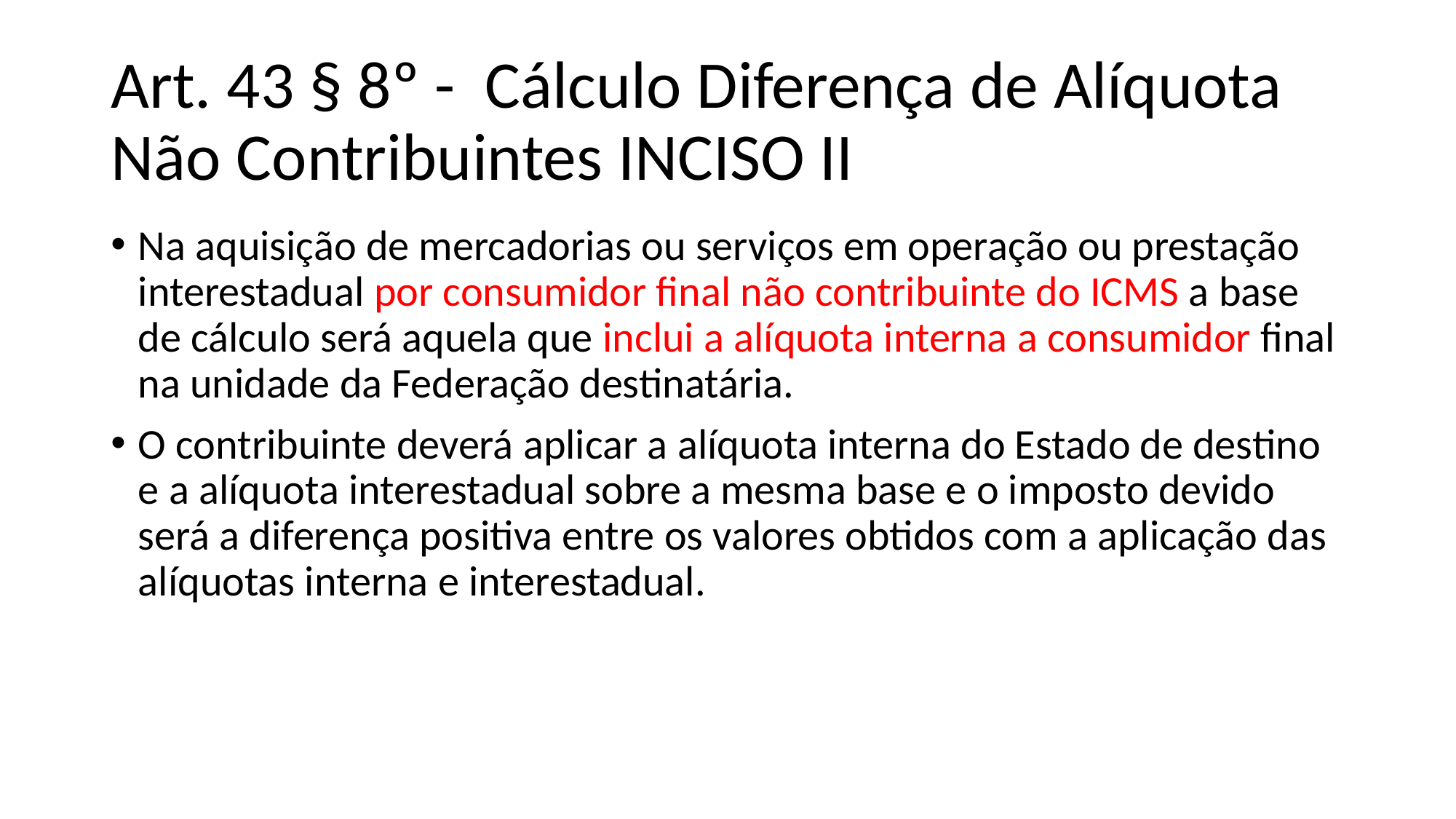

# Art. 43 § 8º -  Cálculo Diferença de Alíquota Não Contribuintes INCISO II
Na aquisição de mercadorias ou serviços em operação ou prestação interestadual por consumidor final não contribuinte do ICMS a base de cálculo será aquela que inclui a alíquota interna a consumidor final na unidade da Federação destinatária.
O contribuinte deverá aplicar a alíquota interna do Estado de destino e a alíquota interestadual sobre a mesma base e o imposto devido será a diferença positiva entre os valores obtidos com a aplicação das alíquotas interna e interestadual.